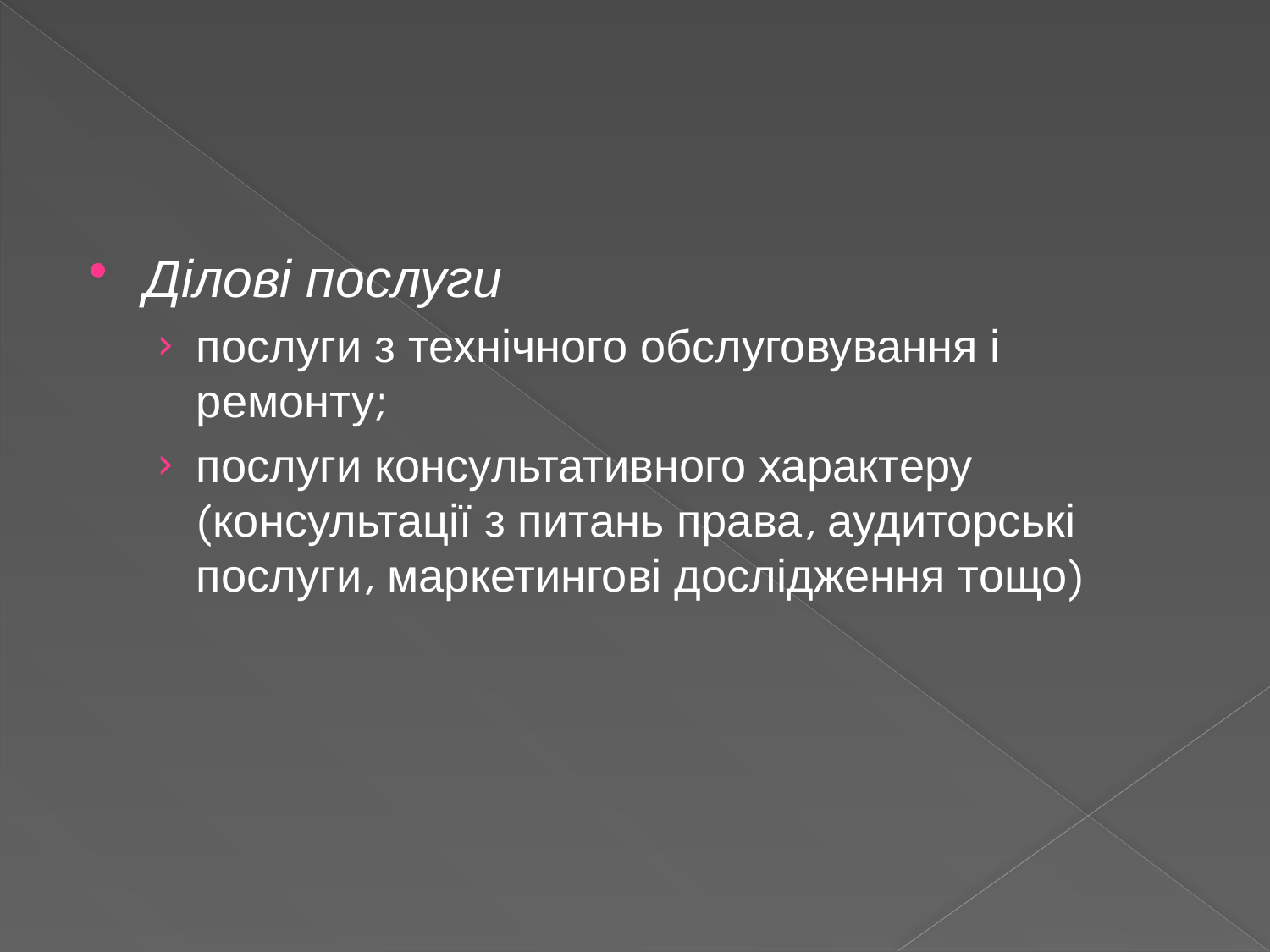

Ділові послуги
послуги з технічного обслуговування і ремонту;
послуги консультативного характеру (консультації з питань права, ауди­торські послуги, маркетингові дослідження тощо)